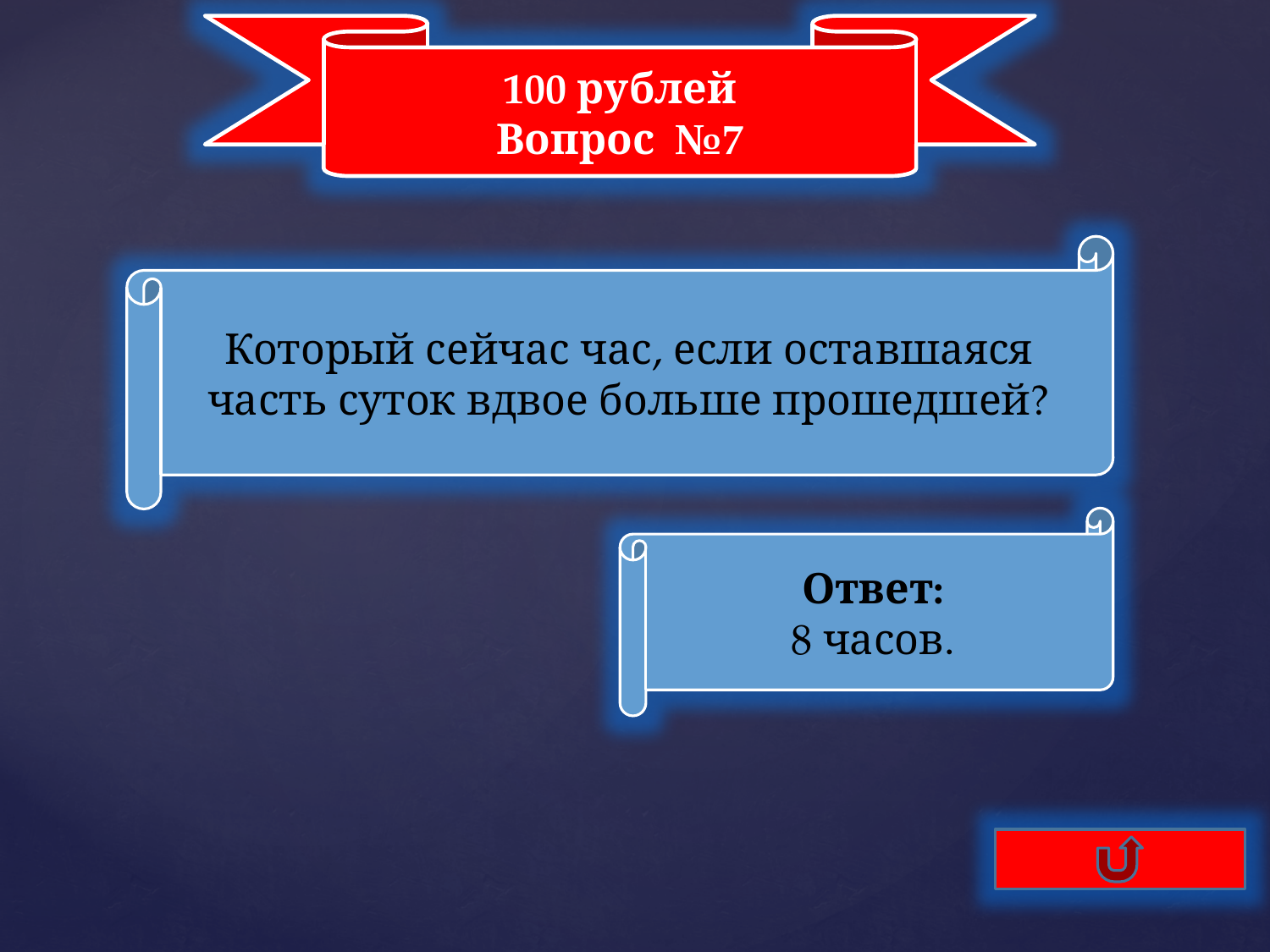

100 рублей
Вопрос  №7
Который сейчас час, если оставшаяся часть суток вдвое больше прошедшей?
Ответ:
8 часов.